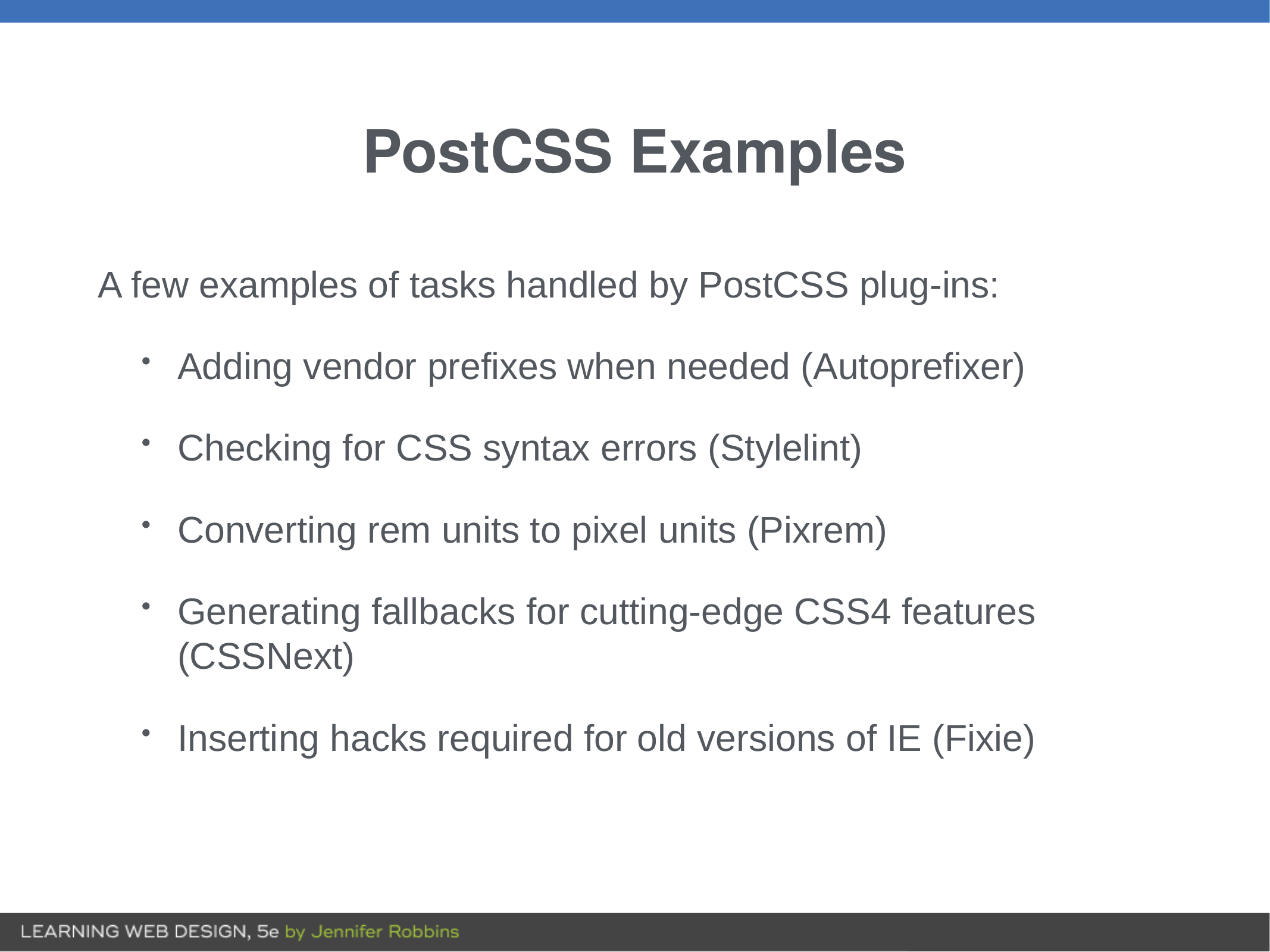

# PostCSS Examples
A few examples of tasks handled by PostCSS plug-ins:
Adding vendor prefixes when needed (Autoprefixer)
Checking for CSS syntax errors (Stylelint)
Converting rem units to pixel units (Pixrem)
Generating fallbacks for cutting-edge CSS4 features (CSSNext)
Inserting hacks required for old versions of IE (Fixie)